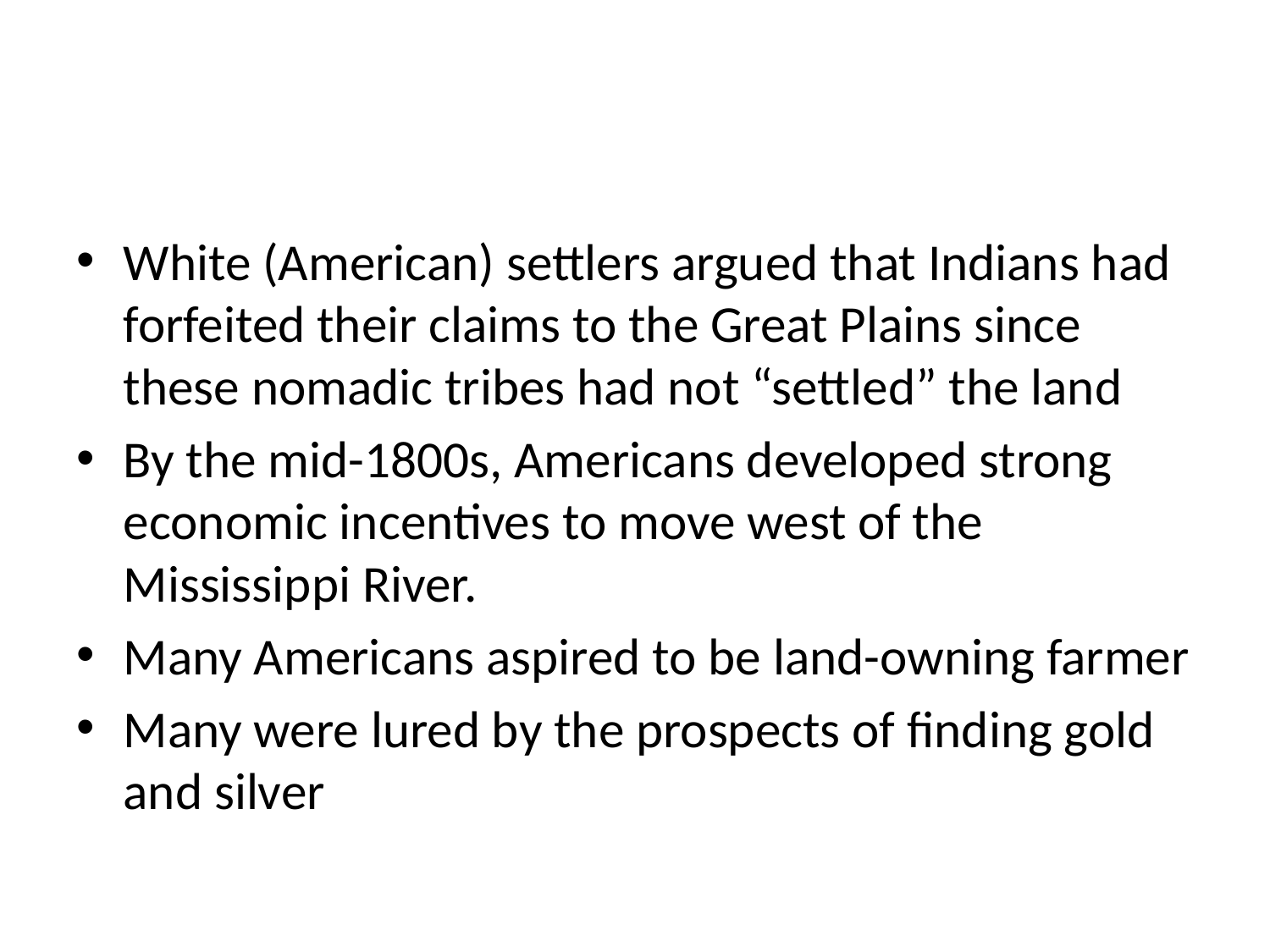

#
White (American) settlers argued that Indians had forfeited their claims to the Great Plains since these nomadic tribes had not “settled” the land
By the mid-1800s, Americans developed strong economic incentives to move west of the Mississippi River.
Many Americans aspired to be land-owning farmer
Many were lured by the prospects of finding gold and silver